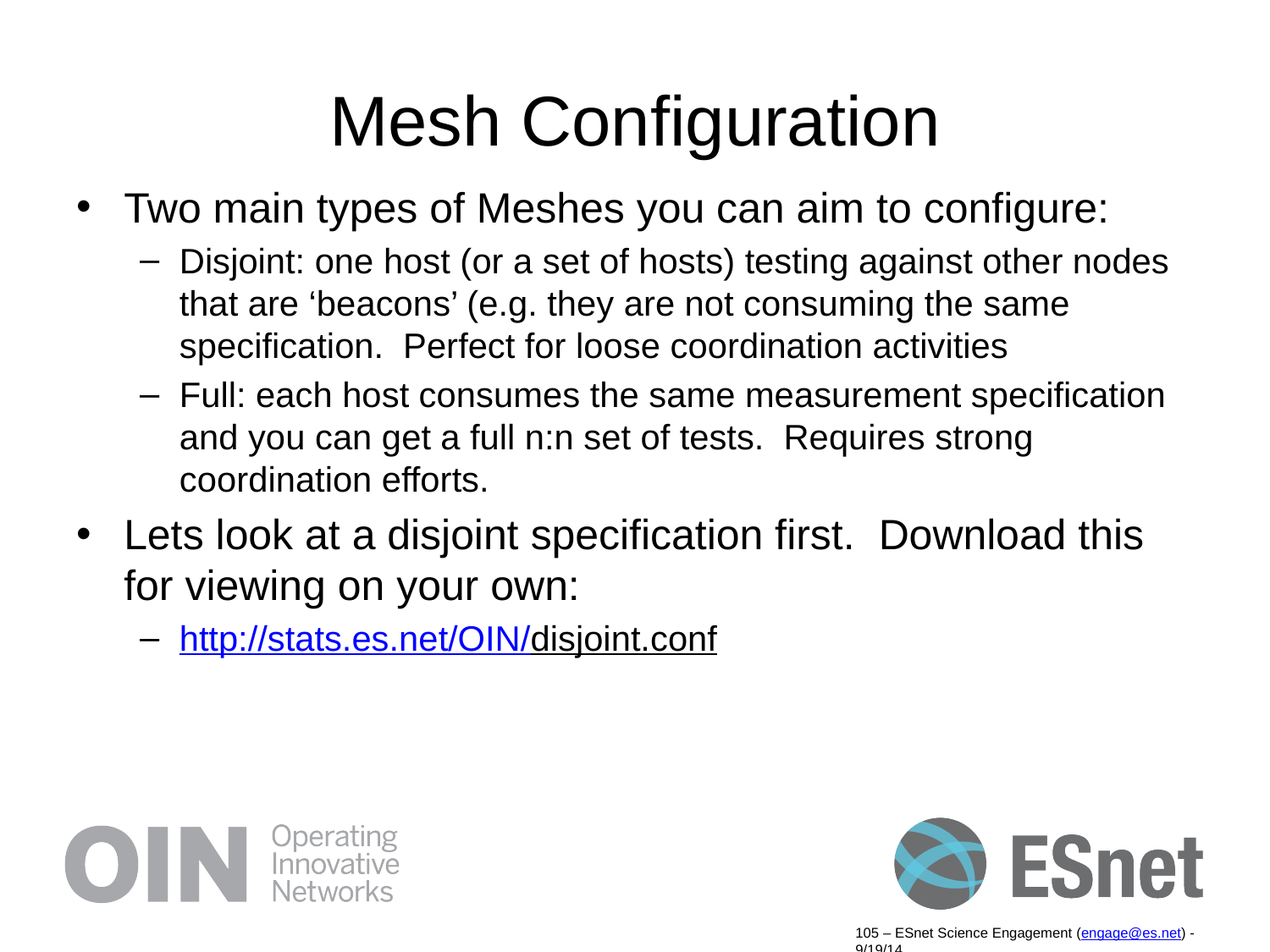

# Mesh Configuration
Two main types of Meshes you can aim to configure:
Disjoint: one host (or a set of hosts) testing against other nodes that are ‘beacons’ (e.g. they are not consuming the same specification.  Perfect for loose coordination activities
Full: each host consumes the same measurement specification and you can get a full n:n set of tests.  Requires strong coordination efforts.
Lets look at a disjoint specification first.  Download this for viewing on your own:
http://stats.es.net/OIN/disjoint.conf
105 – ESnet Science Engagement (engage@es.net) - 9/19/14